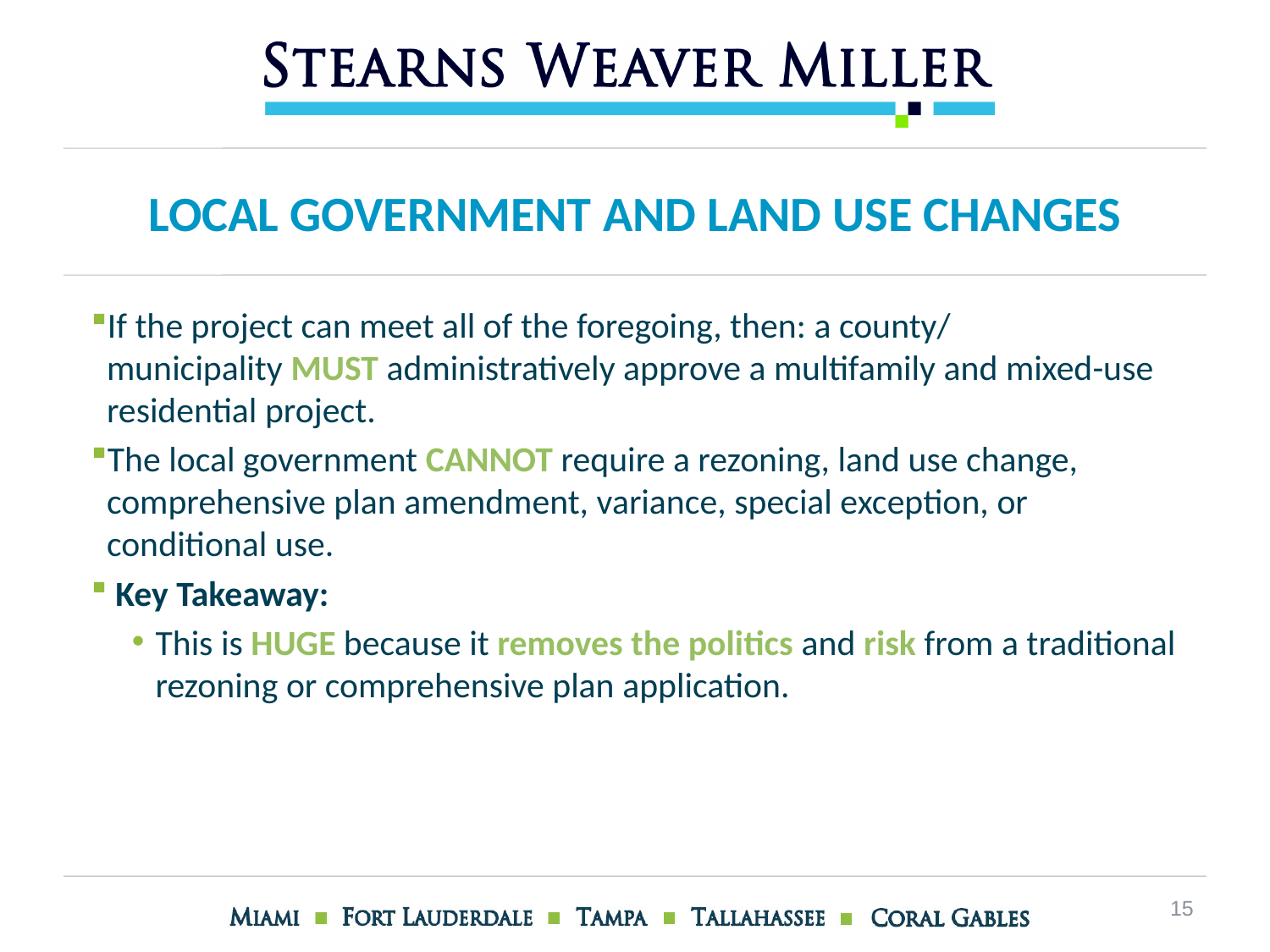

# Local Government and Land Use Changes
If the project can meet all of the foregoing, then: a county/ municipality MUST administratively approve a multifamily and mixed-use residential project.
The local government CANNOT require a rezoning, land use change, comprehensive plan amendment, variance, special exception, or conditional use.
 Key Takeaway:
This is HUGE because it removes the politics and risk from a traditional rezoning or comprehensive plan application.
15